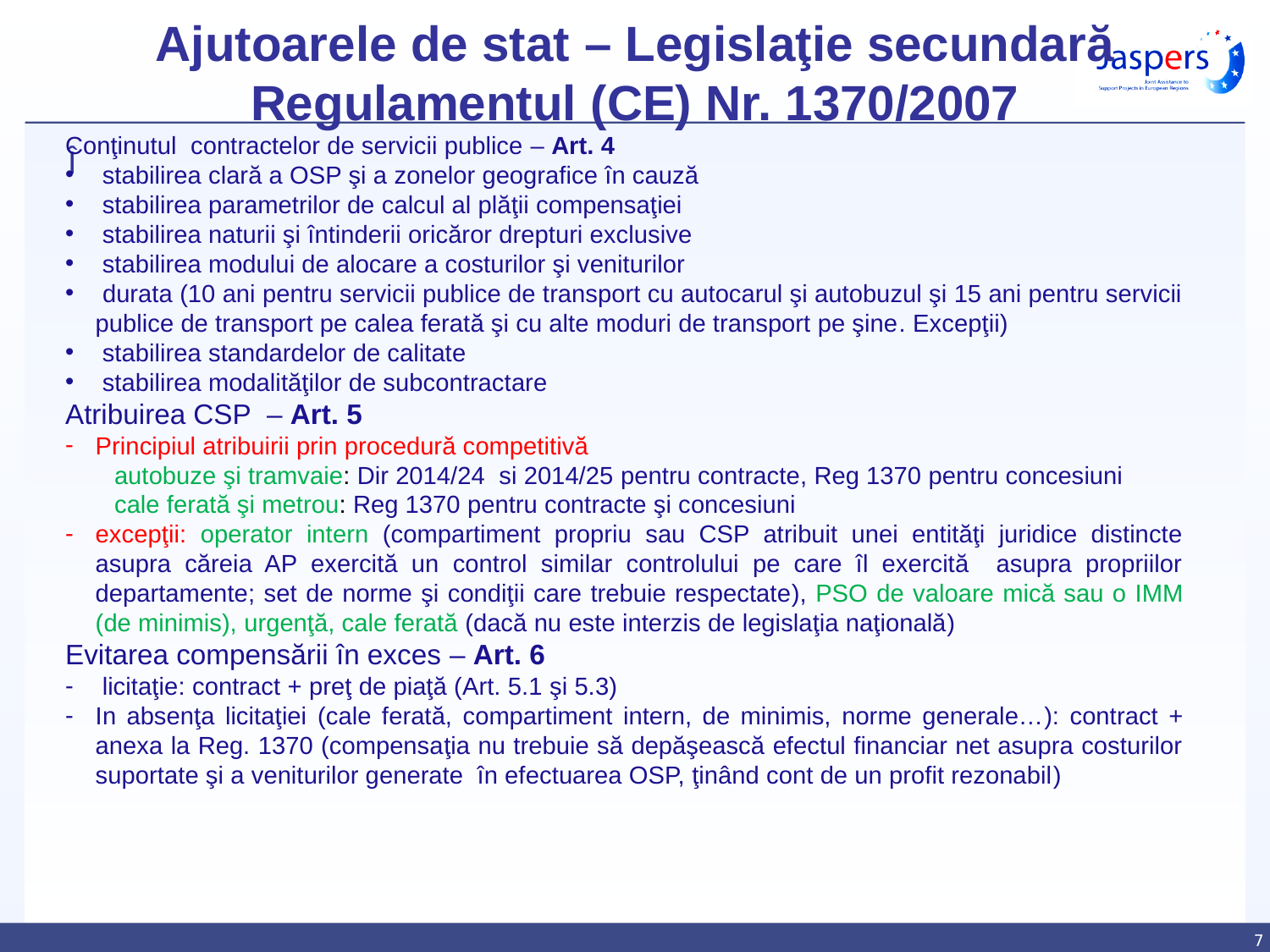

# Ajutoarele de stat – Legislaţie secundară Regulamentul (CE) Nr. 1370/2007
Conţinutul  contractelor de servicii publice – Art. 4
 stabilirea clară a OSP şi a zonelor geografice în cauză
 stabilirea parametrilor de calcul al plăţii compensaţiei
 stabilirea naturii şi întinderii oricăror drepturi exclusive
 stabilirea modului de alocare a costurilor şi veniturilor
 durata (10 ani pentru servicii publice de transport cu autocarul şi autobuzul şi 15 ani pentru servicii publice de transport pe calea ferată şi cu alte moduri de transport pe şine. Excepţii)
 stabilirea standardelor de calitate
 stabilirea modalităţilor de subcontractare
Atribuirea CSP  – Art. 5
Principiul atribuirii prin procedură competitivă
       autobuze şi tramvaie: Dir 2014/24  si 2014/25 pentru contracte, Reg 1370 pentru concesiuni
       cale ferată şi metrou: Reg 1370 pentru contracte şi concesiuni
excepţii: operator intern (compartiment propriu sau CSP atribuit unei entităţi juridice distincte asupra căreia AP exercită un control similar controlului pe care îl exercită  asupra propriilor departamente; set de norme şi condiţii care trebuie respectate), PSO de valoare mică sau o IMM (de minimis), urgenţă, cale ferată (dacă nu este interzis de legislaţia naţională)
Evitarea compensării în exces – Art. 6
 licitaţie: contract + preţ de piaţă (Art. 5.1 şi 5.3)
In absenţa licitaţiei (cale ferată, compartiment intern, de minimis, norme generale…): contract + anexa la Reg. 1370 (compensaţia nu trebuie să depăşească efectul financiar net asupra costurilor suportate şi a veniturilor generate  în efectuarea OSP, ţinând cont de un profit rezonabil)
Î
7